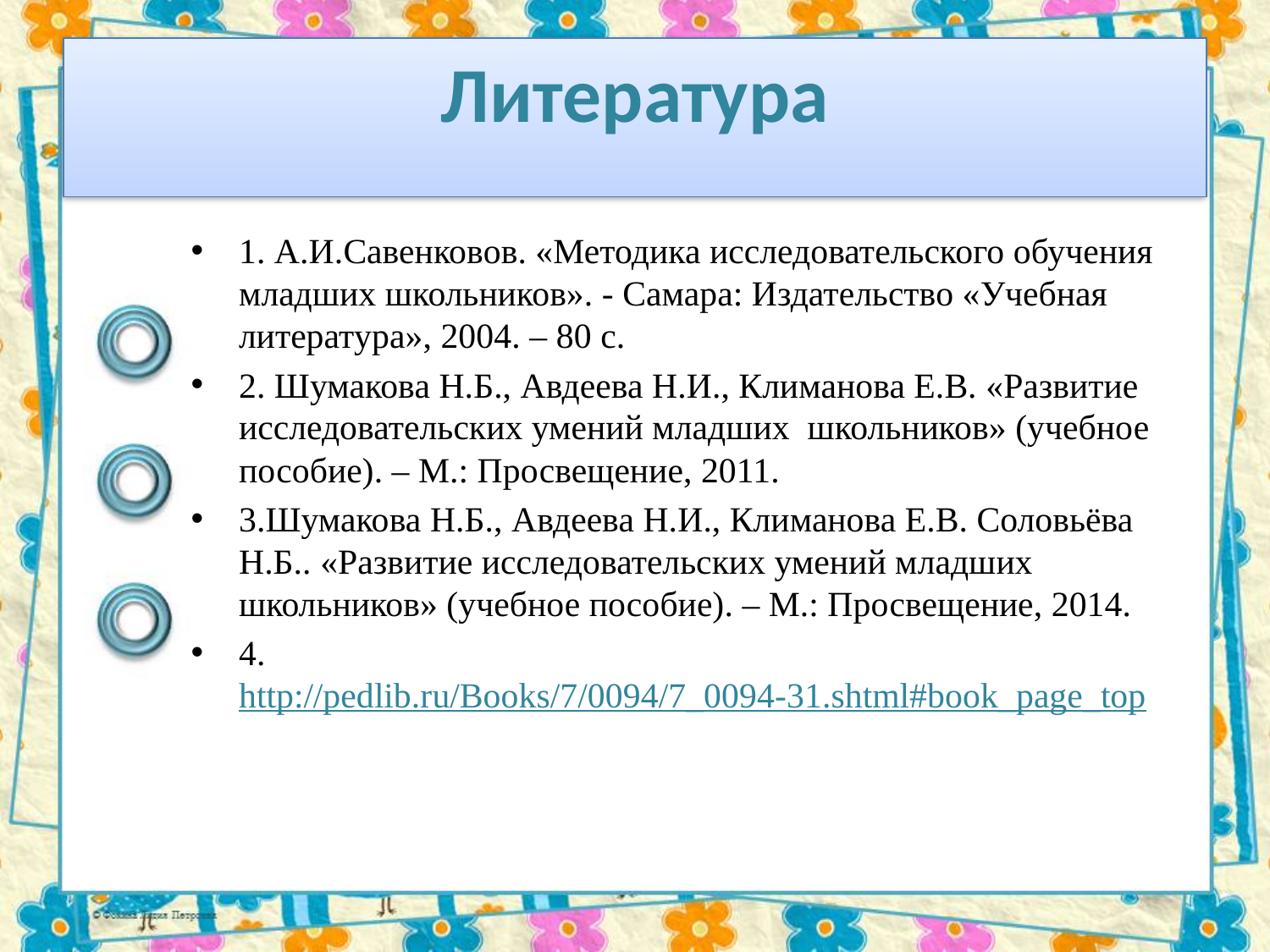

# Литература
1. А.И.Савенковов. «Методика исследовательского обучения младших школьников». - Самара: Издательство «Учебная литература», 2004. – 80 с.
2. Шумакова Н.Б., Авдеева Н.И., Климанова Е.В. «Развитие исследовательских умений младших  школьников» (учебное пособие). – М.: Просвещение, 2011.
3.Шумакова Н.Б., Авдеева Н.И., Климанова Е.В. Соловьёва Н.Б.. «Развитие исследовательских умений младших школьников» (учебное пособие). – М.: Просвещение, 2014.
4.http://pedlib.ru/Books/7/0094/7_0094-31.shtml#book_page_top